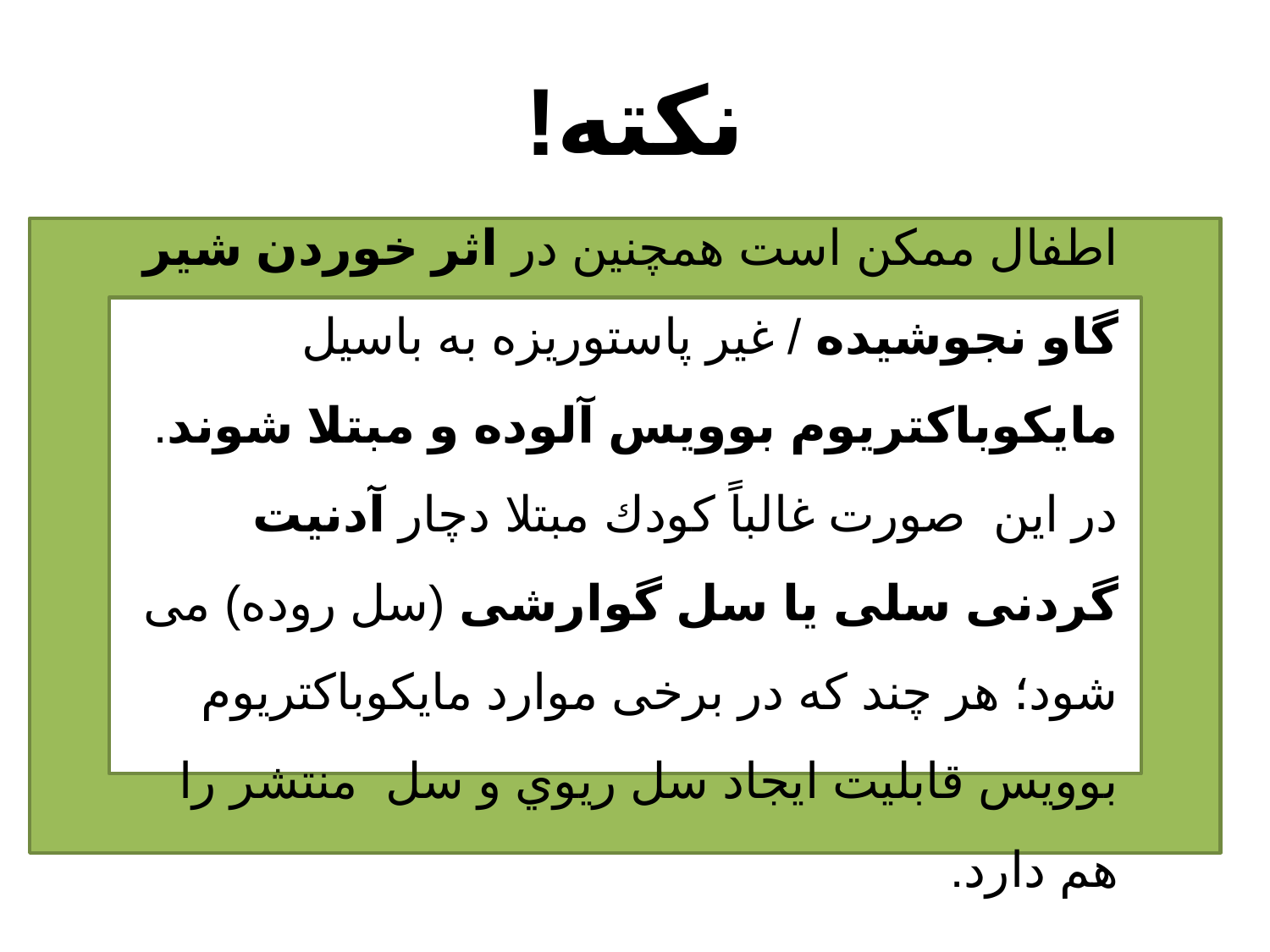

# نکته!

اطفال ممکن است همچنین در اثر خوردن شیر گاو نجوشیده / غیر پاستوریزه به باسیل مایکوباکتریوم بوویس آلوده و مبتلا شوند. در این  صورت غالباً کودك مبتلا دچار آدنیت گردنی سلی یا سل گوارشی (سل روده) می شود؛ هر چند که در برخی موارد مایکوباکتریوم بوویس قابلیت ایجاد سل ریوي و سل  منتشر را هم دارد.